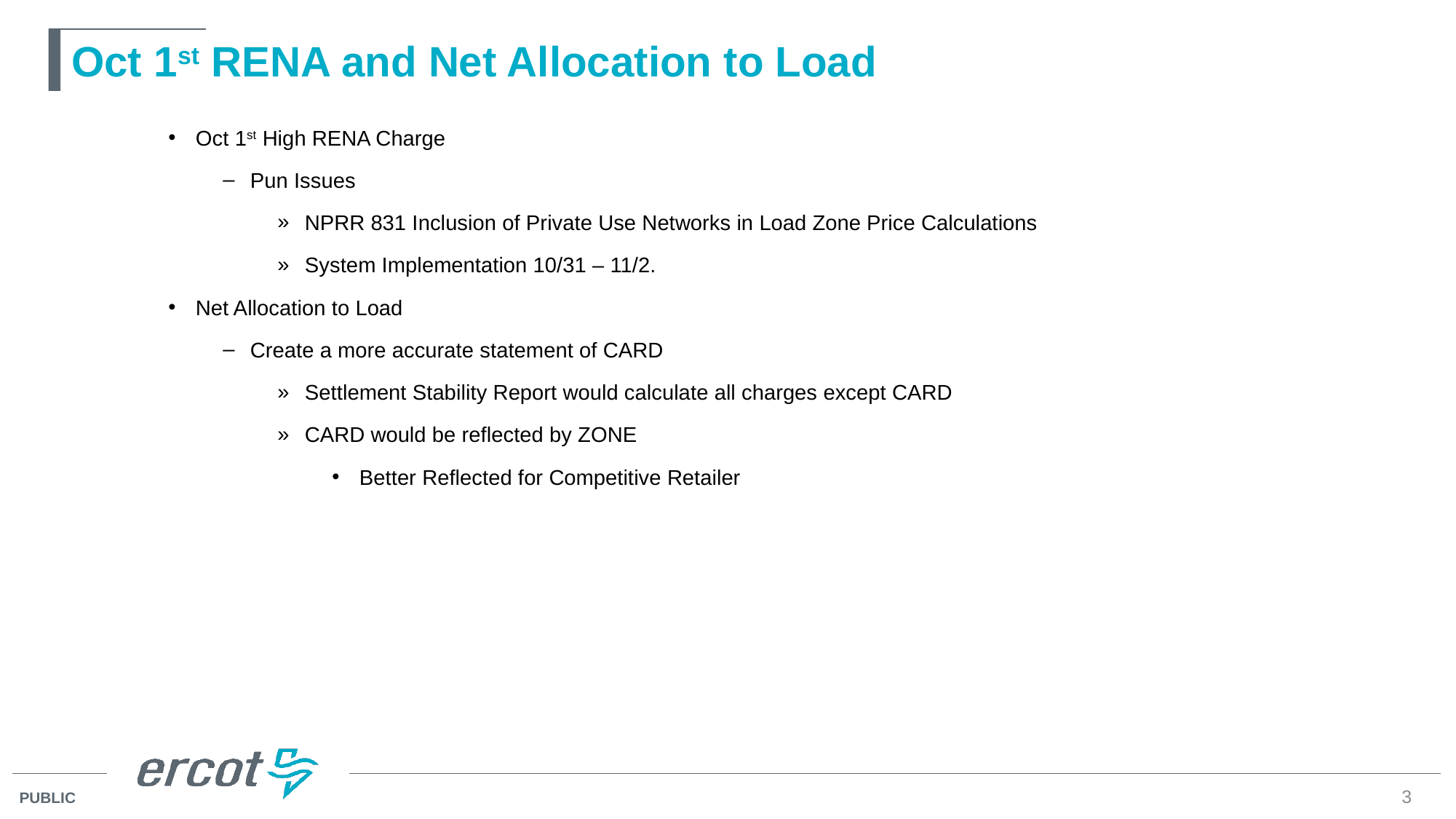

# Oct 1st RENA and Net Allocation to Load
Oct 1st High RENA Charge
Pun Issues
NPRR 831 Inclusion of Private Use Networks in Load Zone Price Calculations
System Implementation 10/31 – 11/2.
Net Allocation to Load
Create a more accurate statement of CARD
Settlement Stability Report would calculate all charges except CARD
CARD would be reflected by ZONE
Better Reflected for Competitive Retailer

3